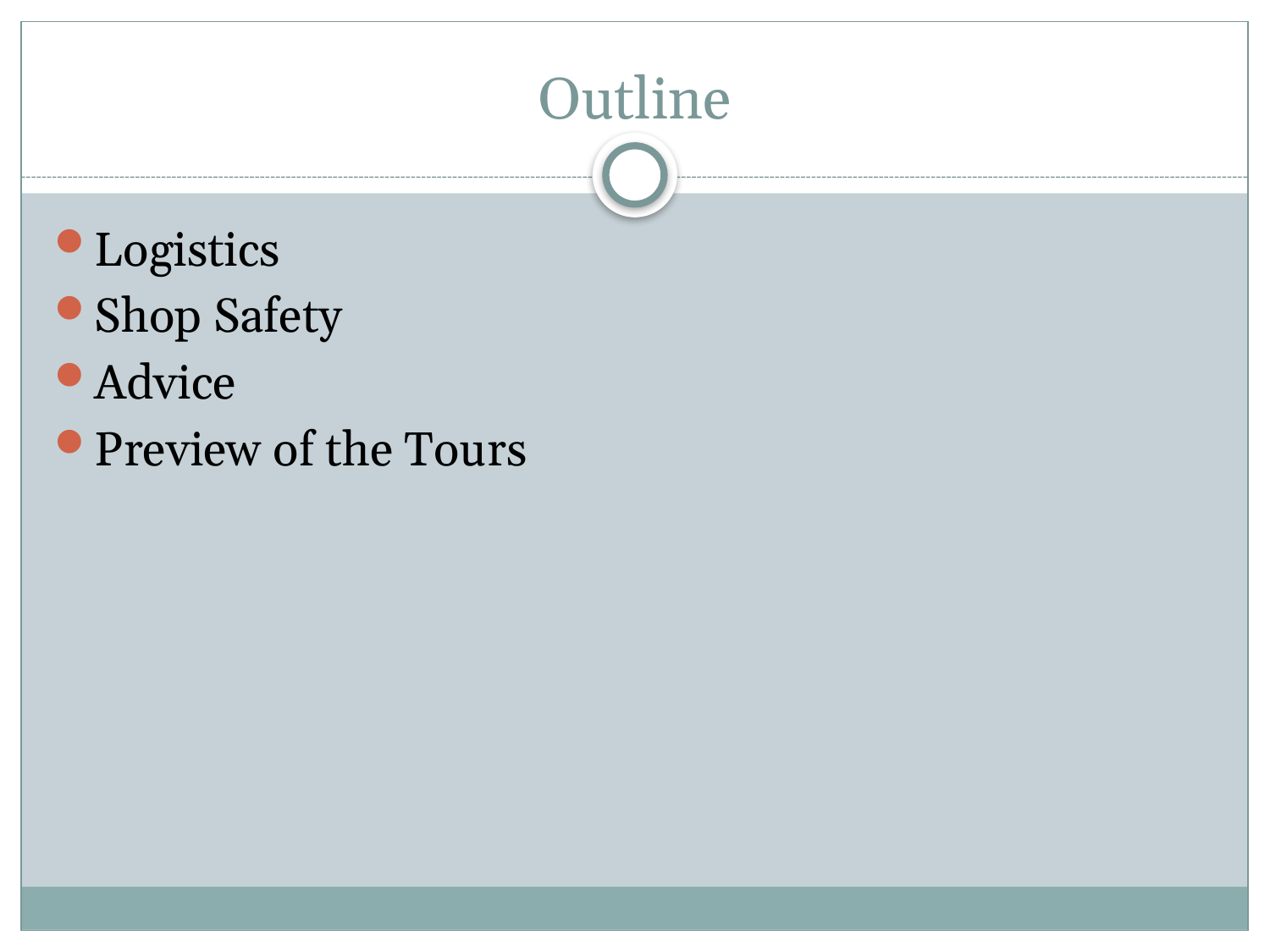

# Outline
Logistics
Shop Safety
Advice
Preview of the Tours